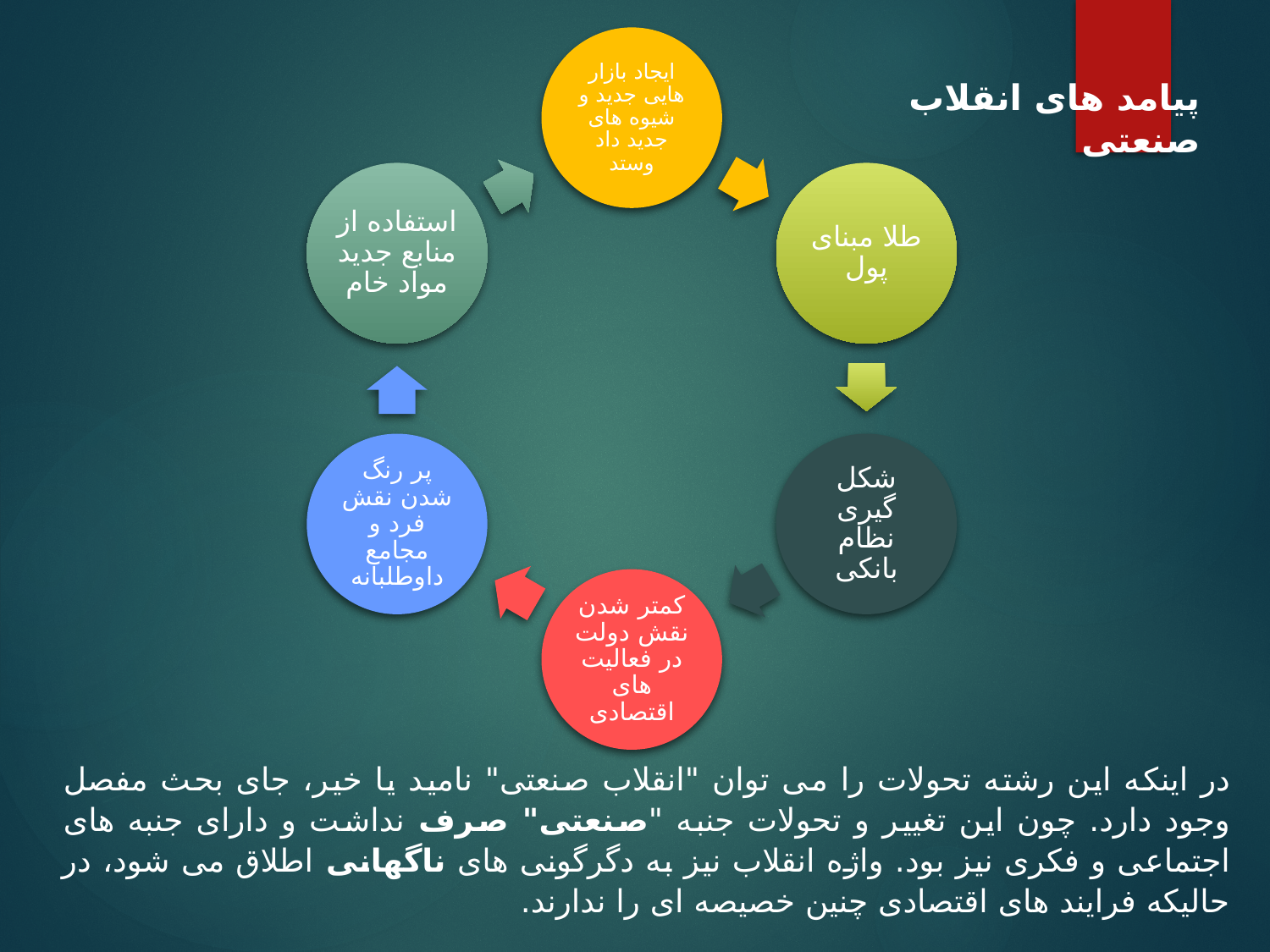

ایجاد بازار هایی جدید و شیوه های جدید داد وستد

طلا مبنای پول

شکل گیری نظام بانکی

کمتر شدن نقش دولت در فعالیت های اقتصادی

پر رنگ شدن نقش فرد و مجامع داوطلبانه

استفاده از منابع جدید مواد خام

پیامد های انقلاب صنعتی
در اینکه این رشته تحولات را می توان "انقلاب صنعتی" نامید یا خیر، جای بحث مفصل وجود دارد. چون این تغییر و تحولات جنبه "صنعتی" صرف نداشت و دارای جنبه های اجتماعی و فکری نیز بود. واژه انقلاب نیز به دگرگونی های ناگهانی اطلاق می شود، در حالیکه فرایند های اقتصادی چنین خصیصه ای را ندارند.